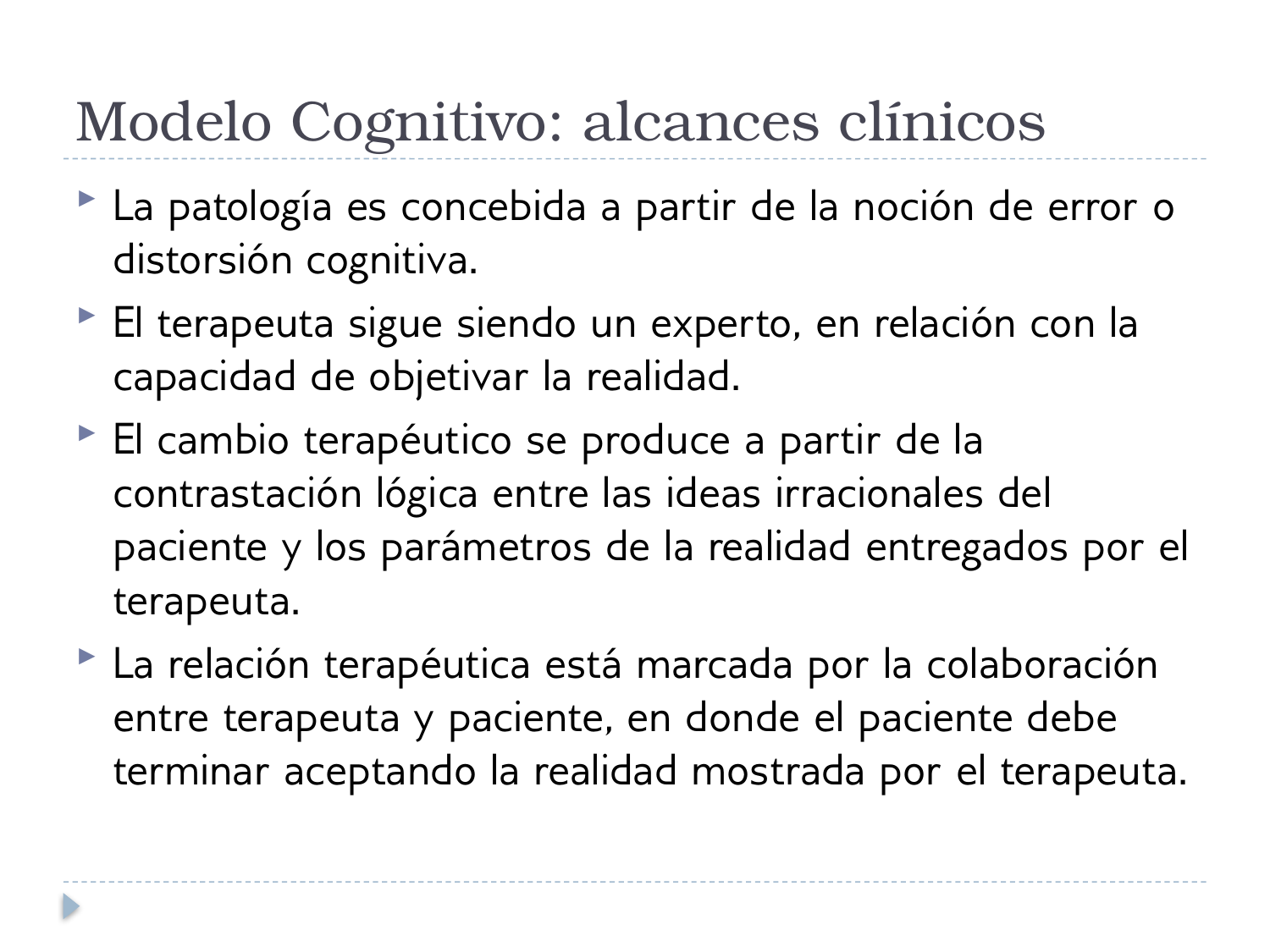

# Modelo Cognitivo: alcances clínicos
La patología es concebida a partir de la noción de error o distorsión cognitiva.
El terapeuta sigue siendo un experto, en relación con la capacidad de objetivar la realidad.
El cambio terapéutico se produce a partir de la contrastación lógica entre las ideas irracionales del paciente y los parámetros de la realidad entregados por el terapeuta.
La relación terapéutica está marcada por la colaboración entre terapeuta y paciente, en donde el paciente debe terminar aceptando la realidad mostrada por el terapeuta.